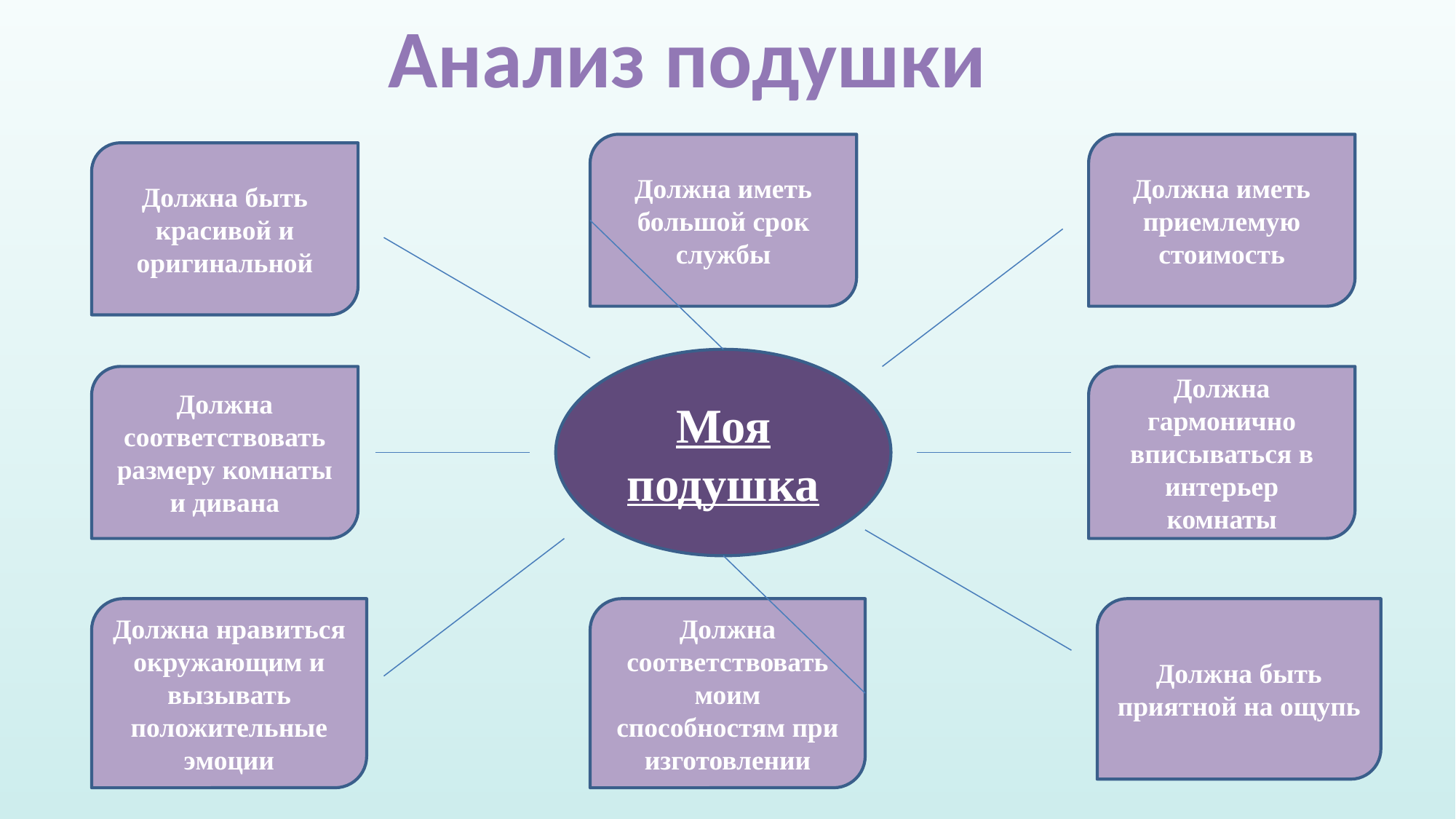

Анализ подушки
Должна иметь большой срок службы
Должна иметь приемлемую стоимость
Должна быть красивой и оригинальной
Моя подушка
Должна соответствовать размеру комнаты и дивана
Должна гармонично вписываться в интерьер комнаты

Должна нравиться окружающим и вызывать положительные эмоции
Должна соответствовать моим способностям при изготовлении
Должна быть приятной на ощупь